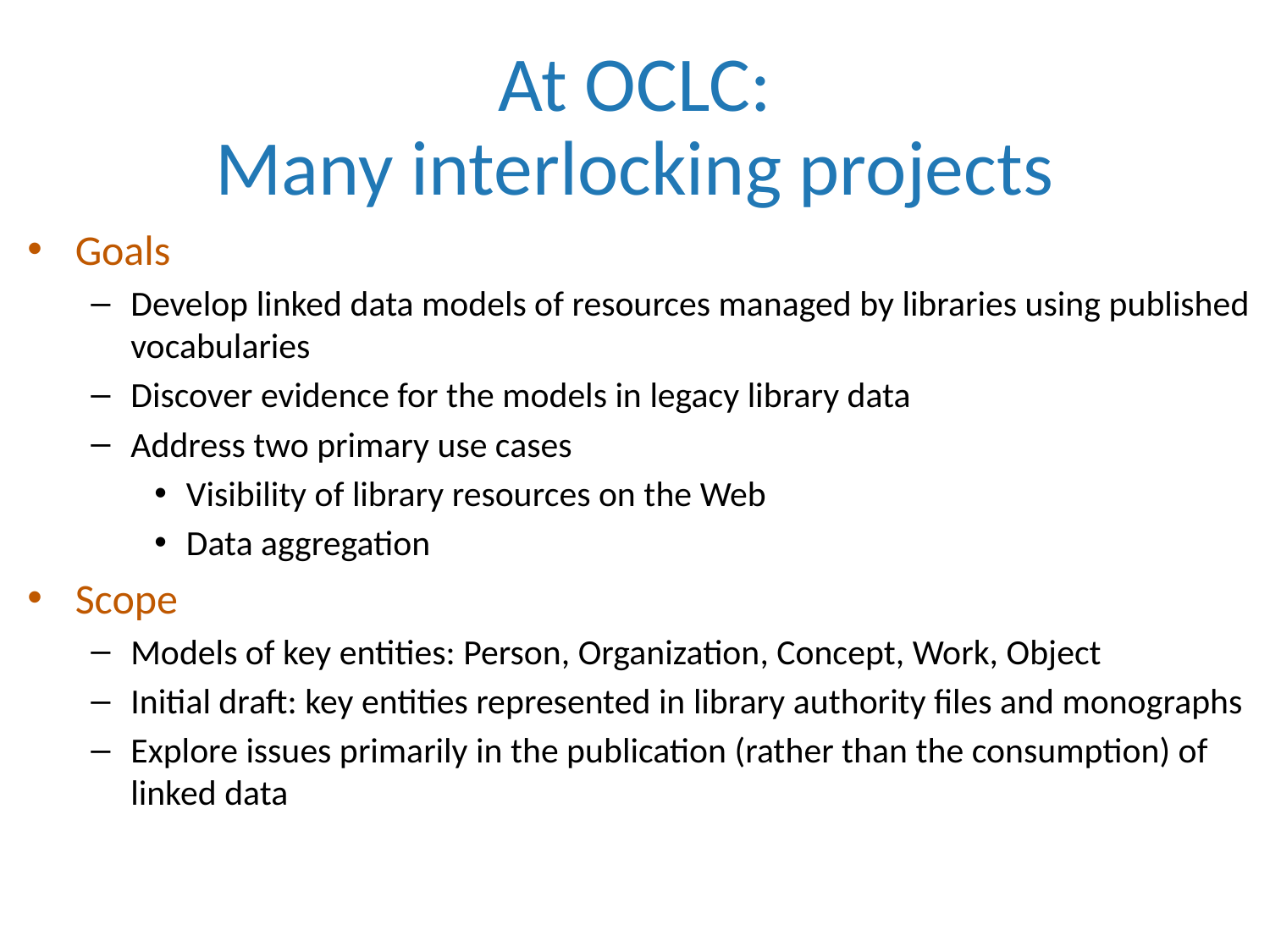

# At OCLC: Many interlocking projects

Goals
Develop linked data models of resources managed by libraries using published vocabularies
Discover evidence for the models in legacy library data
Address two primary use cases
Visibility of library resources on the Web
Data aggregation
Scope
Models of key entities: Person, Organization, Concept, Work, Object
Initial draft: key entities represented in library authority files and monographs
Explore issues primarily in the publication (rather than the consumption) of linked data